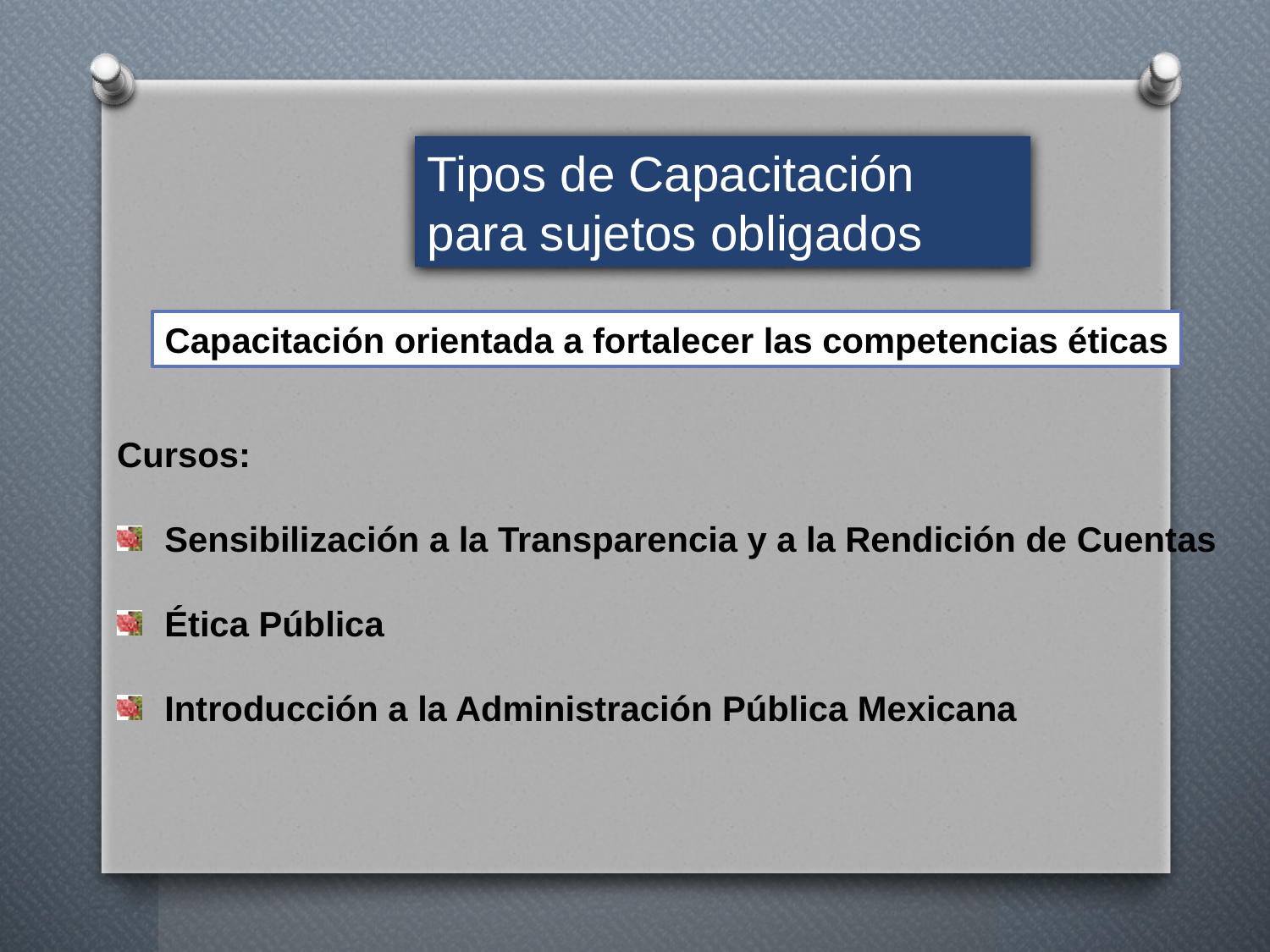

Tipos de Capacitación para sujetos obligados
Capacitación orientada a fortalecer las competencias éticas
Cursos:

Sensibilización a la Transparencia y a la Rendición de Cuentas

Ética Pública

Introducción a la Administración Pública Mexicana